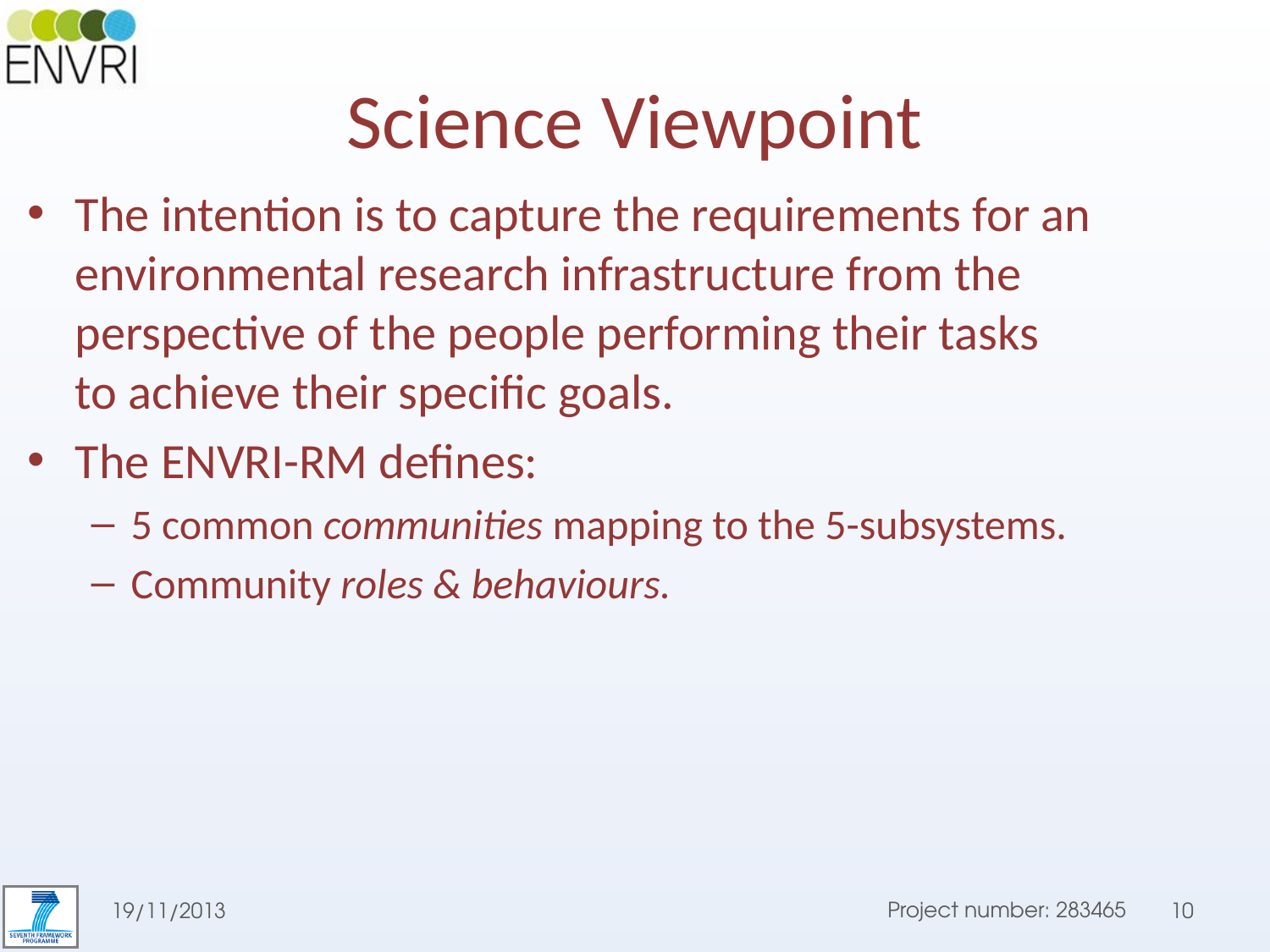

# Science Viewpoint
The intention is to capture the requirements for an environmental research infrastructure from the
perspective of the people performing their tasks
to achieve their specific goals.
The ENVRI-RM defines:
5 common communities mapping to the 5-subsystems.
Community roles & behaviours.
19/11/2013
10